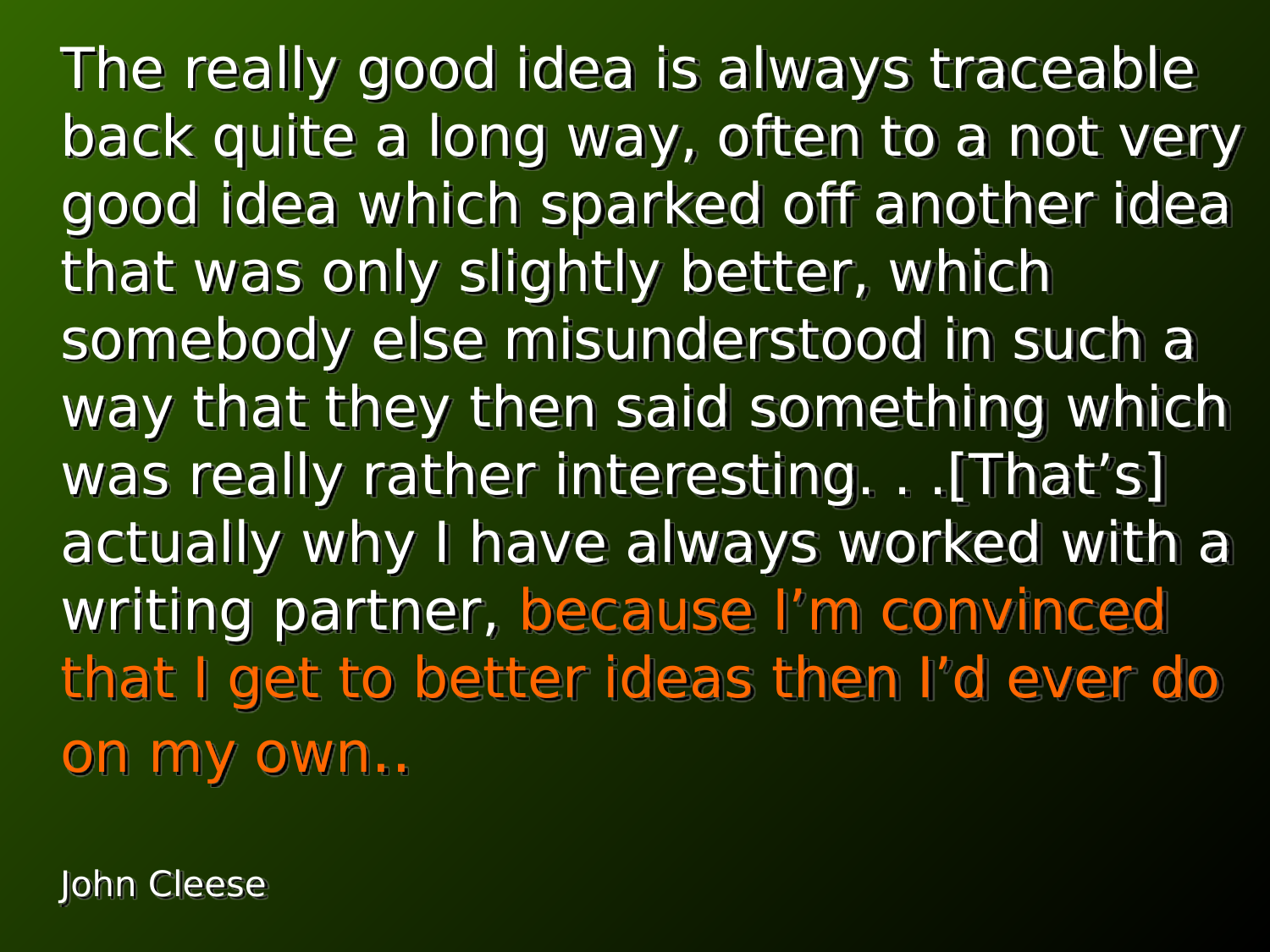

The really good idea is always traceable back quite a long way, often to a not very good idea which sparked off another idea that was only slightly better, which somebody else misunderstood in such a way that they then said something which was really rather interesting. . .[That’s] actually why I have always worked with a writing partner, because I’m convinced that I get to better ideas then I’d ever do on my own..

	John Cleese